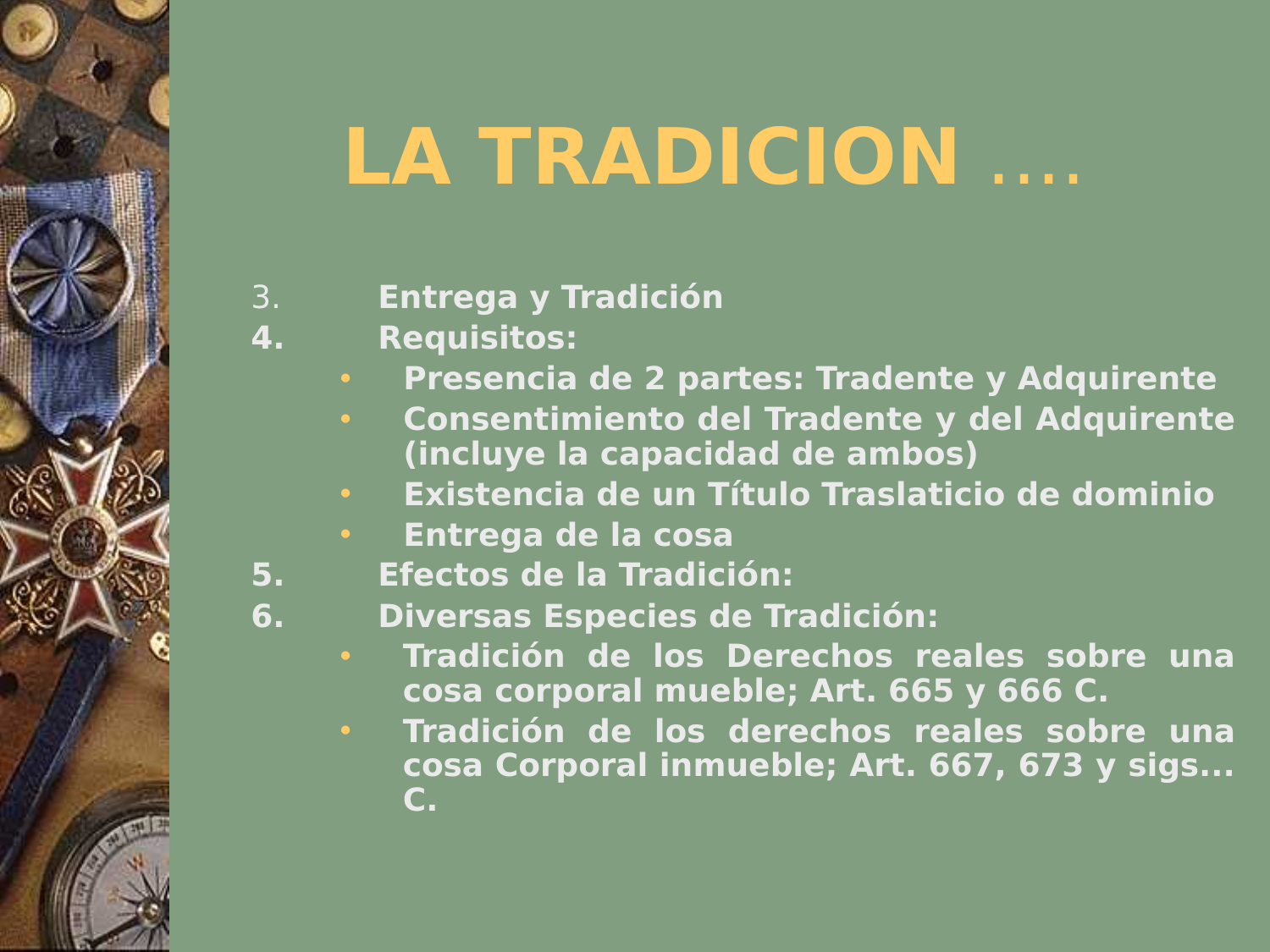

# LA TRADICION ....
	3.	Entrega y Tradición
	4.	Requisitos:
Presencia de 2 partes: Tradente y Adquirente
Consentimiento del Tradente y del Adquirente (incluye la capacidad de ambos)
Existencia de un Título Traslaticio de dominio
Entrega de la cosa
	5.	Efectos de la Tradición:
	6.	Diversas Especies de Tradición:
Tradición de los Derechos reales sobre una cosa corporal mueble; Art. 665 y 666 C.
Tradición de los derechos reales sobre una cosa Corporal inmueble; Art. 667, 673 y sigs... C.